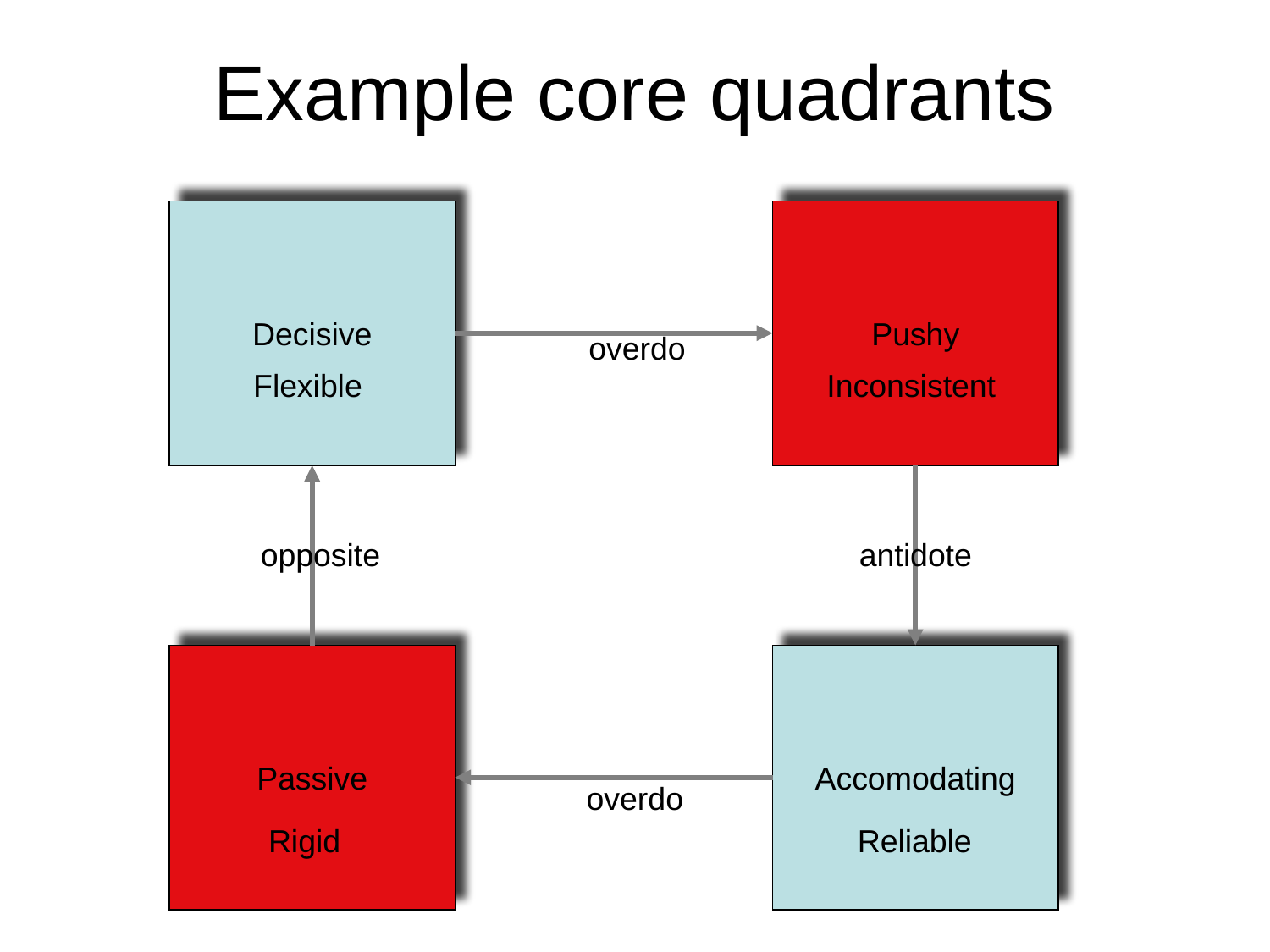

# Example core quadrants
Decisive
Pushy
overdo
Flexible
Inconsistent
opposite
antidote
Passive
Accomodating
overdo
Rigid
Reliable